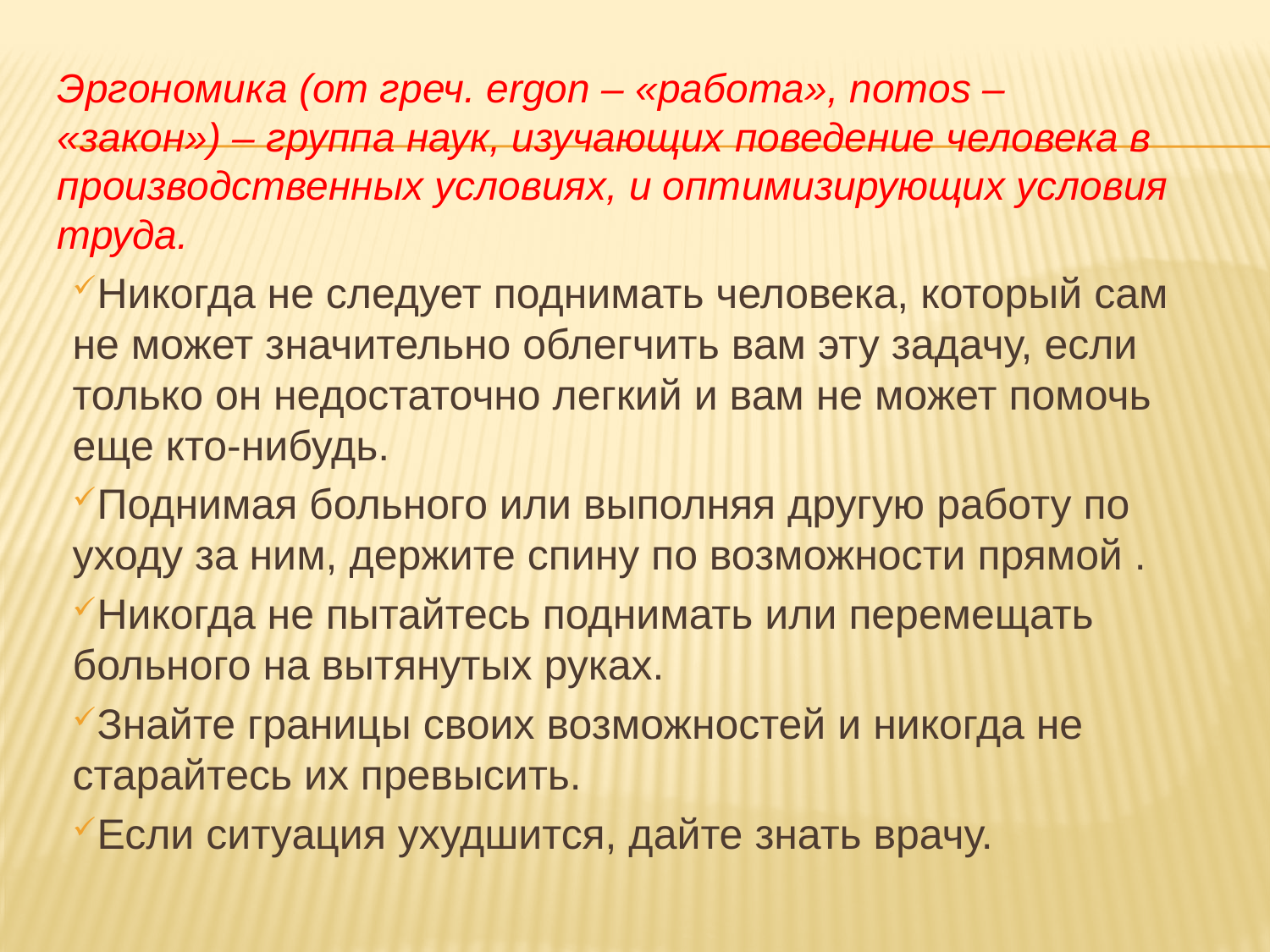

Эргономика (от греч. ergon – «работа», nomos – «закон») – группа наук, изучающих поведение человека в производственных условиях, и оптимизирующих условия труда.
Никогда не следует поднимать человека, который сам не может значительно облегчить вам эту задачу, если только он недостаточно легкий и вам не может помочь еще кто-нибудь.
Поднимая больного или выполняя другую работу по уходу за ним, держите спину по возможности прямой .
Никогда не пытайтесь поднимать или перемещать больного на вытянутых руках.
Знайте границы своих возможностей и никогда не старайтесь их превысить.
Если ситуация ухудшится, дайте знать врачу.